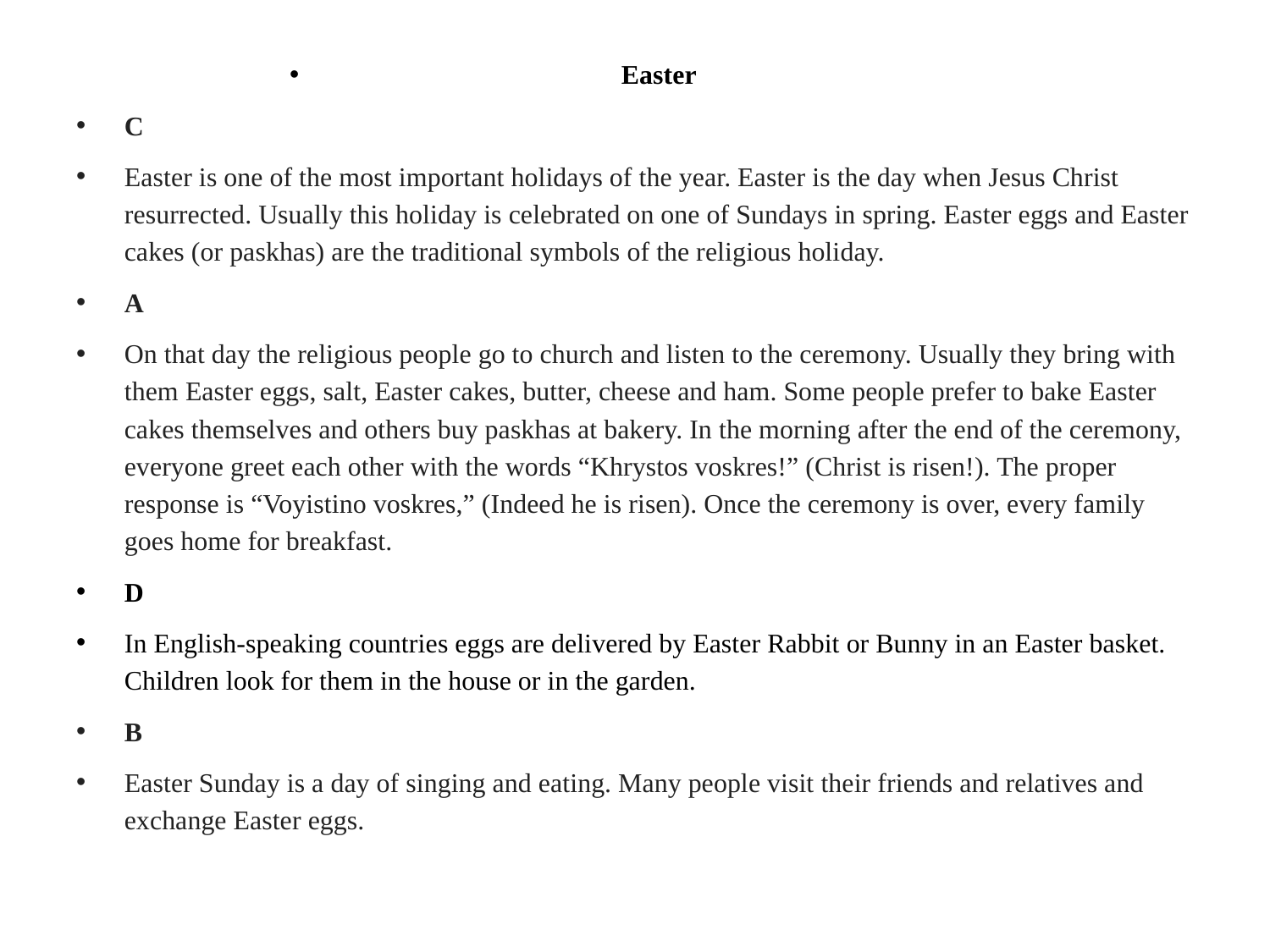

Easter
C
Easter is one of the most important holidays of the year. Easter is the day when Jesus Christ resurrected. Usually this holiday is celebrated on one of Sundays in spring. Easter eggs and Easter cakes (or paskhas) are the traditional symbols of the religious holiday.
A
On that day the religious people go to church and listen to the ceremony. Usually they bring with them Easter eggs, salt, Easter cakes, butter, cheese and ham. Some people prefer to bake Easter cakes themselves and others buy paskhas at bakery. In the morning after the end of the ceremony, everyone greet each other with the words “Khrystos voskres!” (Christ is risen!). The proper response is “Voyistino voskres,” (Indeed he is risen). Once the ceremony is over, every family goes home for breakfast.
D
In English-speaking countries eggs are delivered by Easter Rabbit or Bunny in an Easter basket. Children look for them in the house or in the garden.
B
Easter Sunday is a day of singing and eating. Many people visit their friends and relatives and exchange Easter eggs.